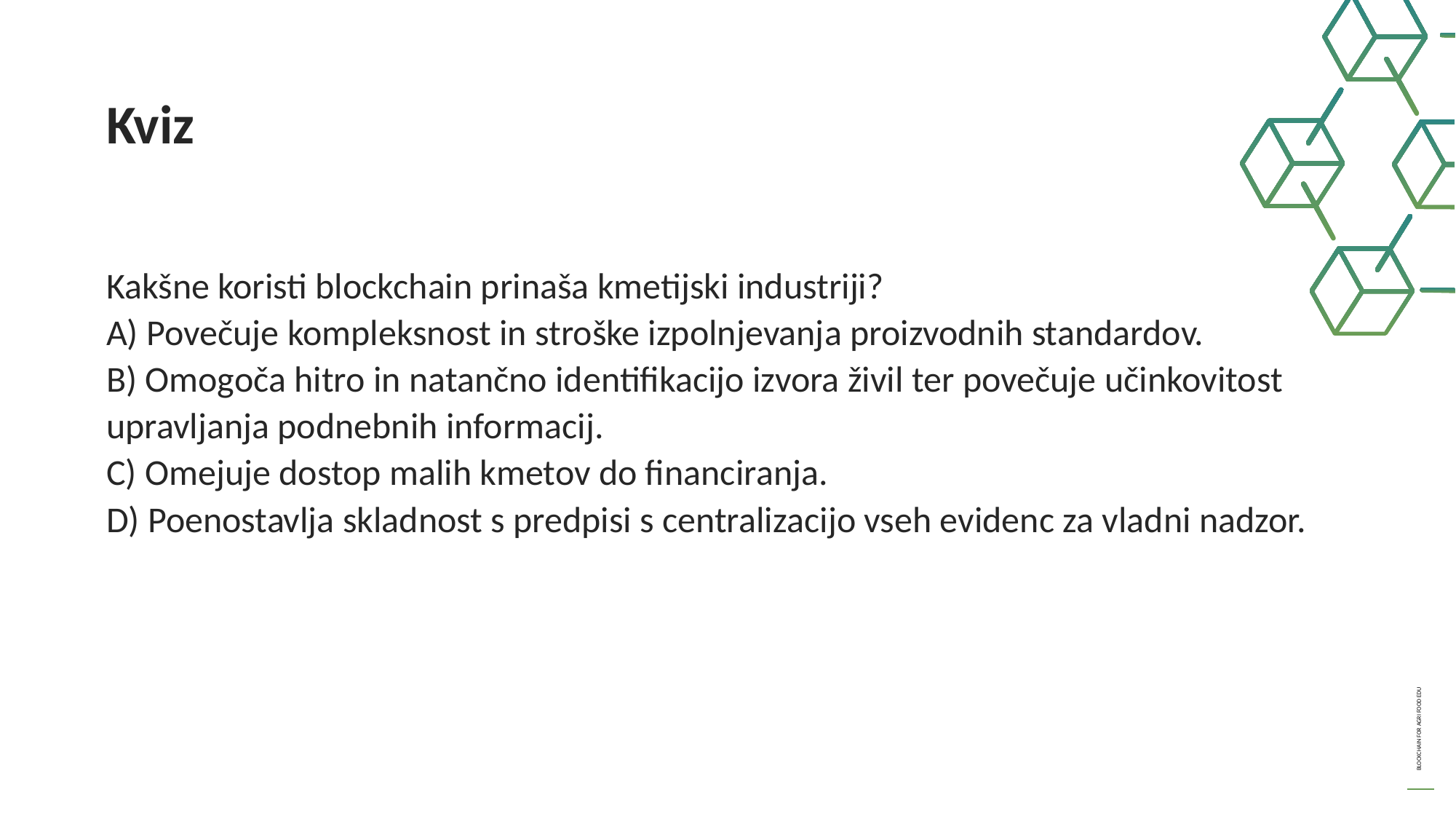

Kviz
Kakšne koristi blockchain prinaša kmetijski industriji?
A) Povečuje kompleksnost in stroške izpolnjevanja proizvodnih standardov.
B) Omogoča hitro in natančno identifikacijo izvora živil ter povečuje učinkovitost upravljanja podnebnih informacij.
C) Omejuje dostop malih kmetov do financiranja.
D) Poenostavlja skladnost s predpisi s centralizacijo vseh evidenc za vladni nadzor.